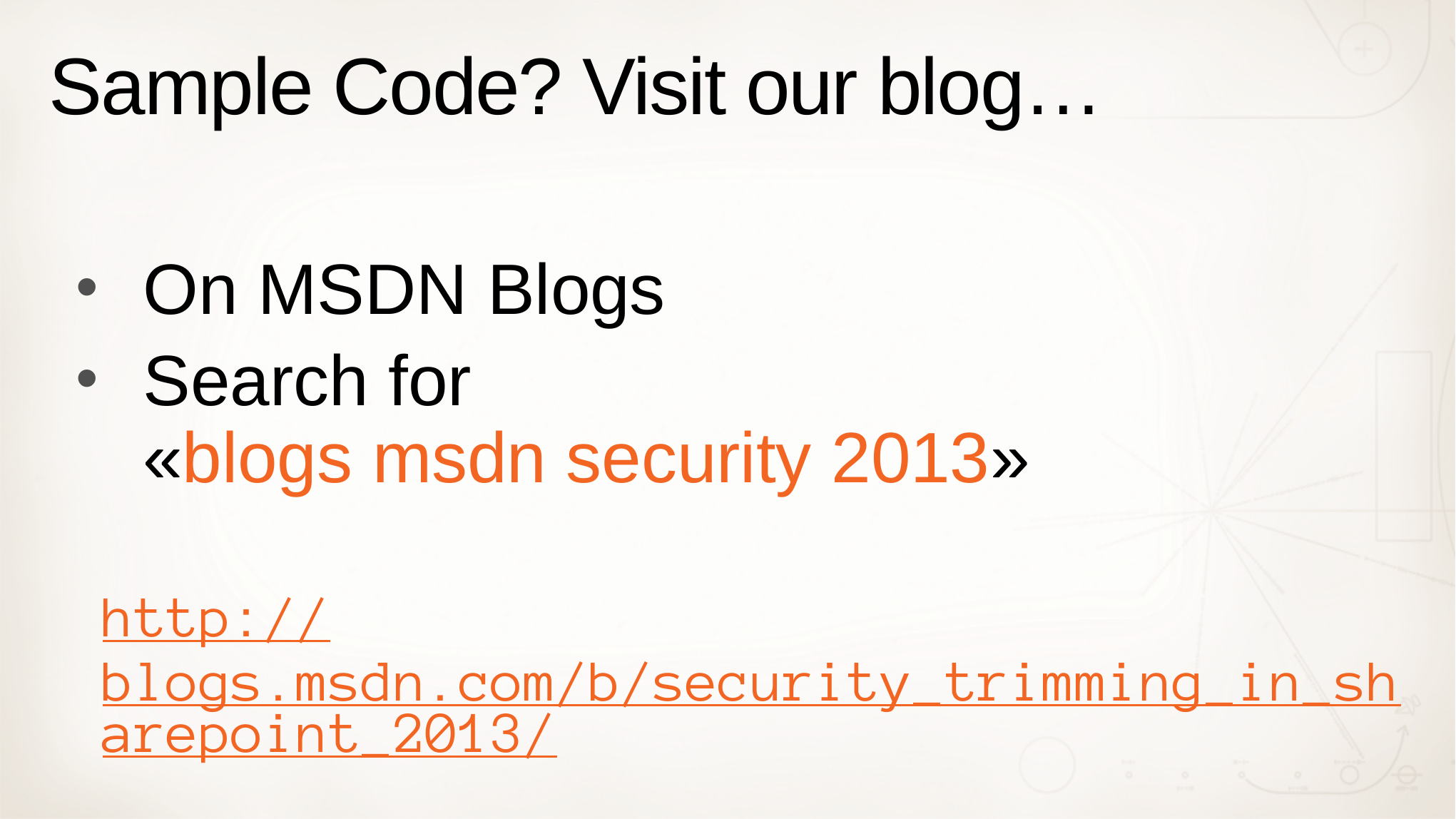

# Sample Code? Visit our blog…

On MSDN Blogs
Search for
«blogs msdn security 2013»

http://blogs.msdn.com/b/security_trimming_in_sharepoint_2013/